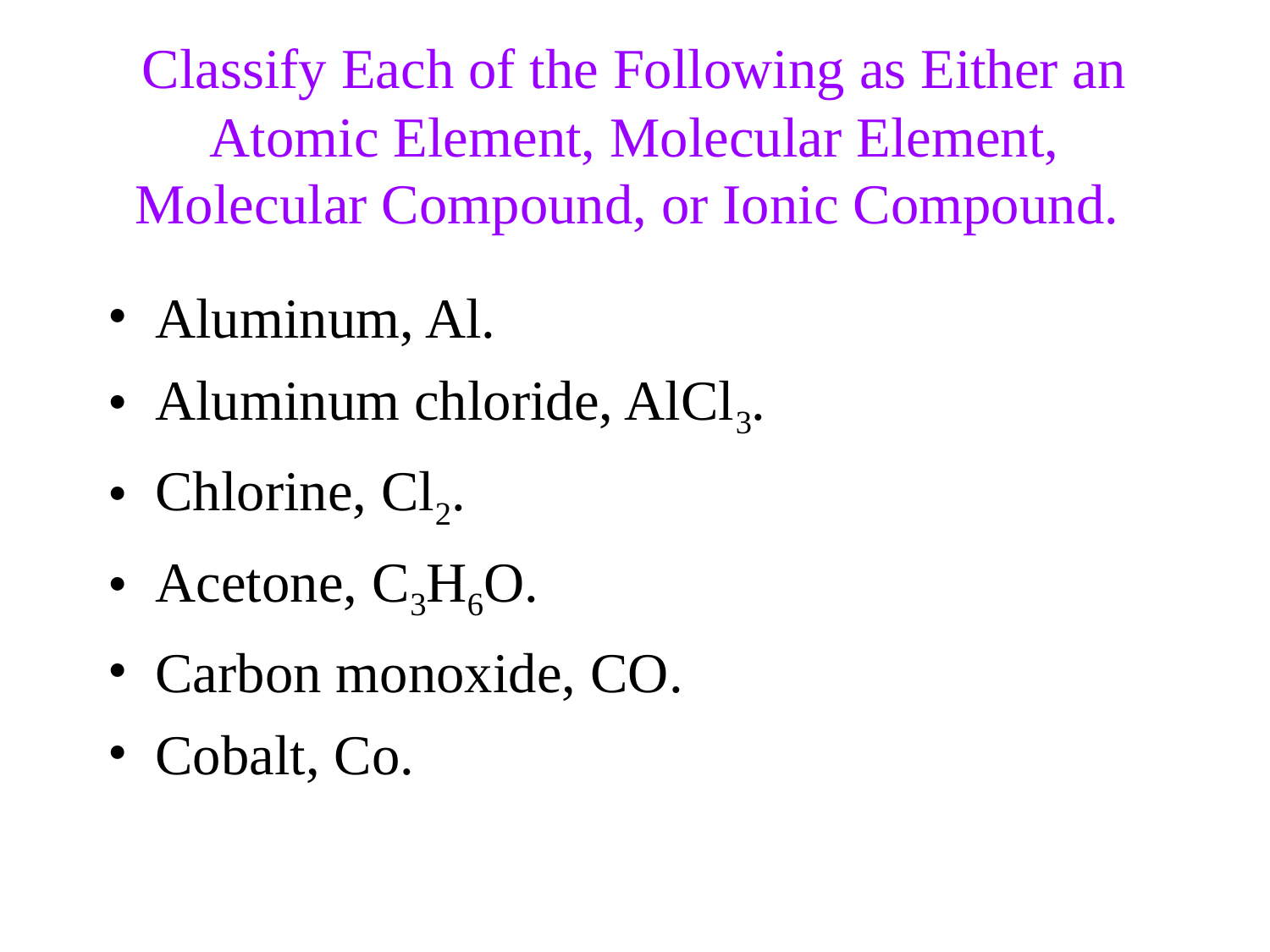

Classify Each of the Following as Either an Atomic Element, Molecular Element, Molecular Compound, or Ionic Compound.
Aluminum, Al.
Aluminum chloride, AlCl3.
Chlorine, Cl2.
Acetone, C3H6O.
Carbon monoxide, CO.
Cobalt, Co.